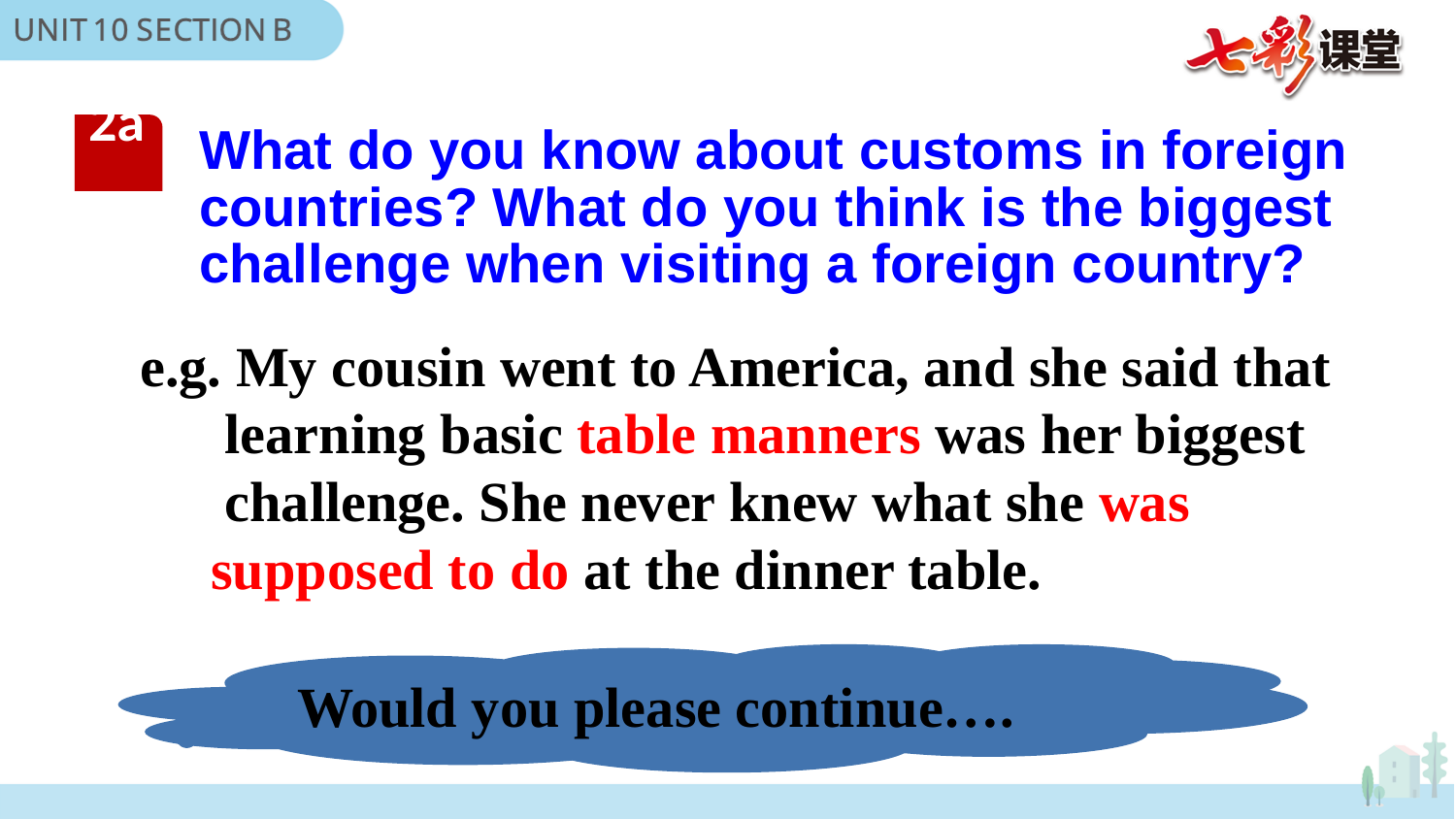

What do you know about customs in foreign countries? What do you think is the biggest challenge when visiting a foreign country?
2a
e.g. My cousin went to America, and she said that
      learning basic table manners was her biggest
      challenge. She never knew what she was
     supposed to do at the dinner table.
Would you please continue….